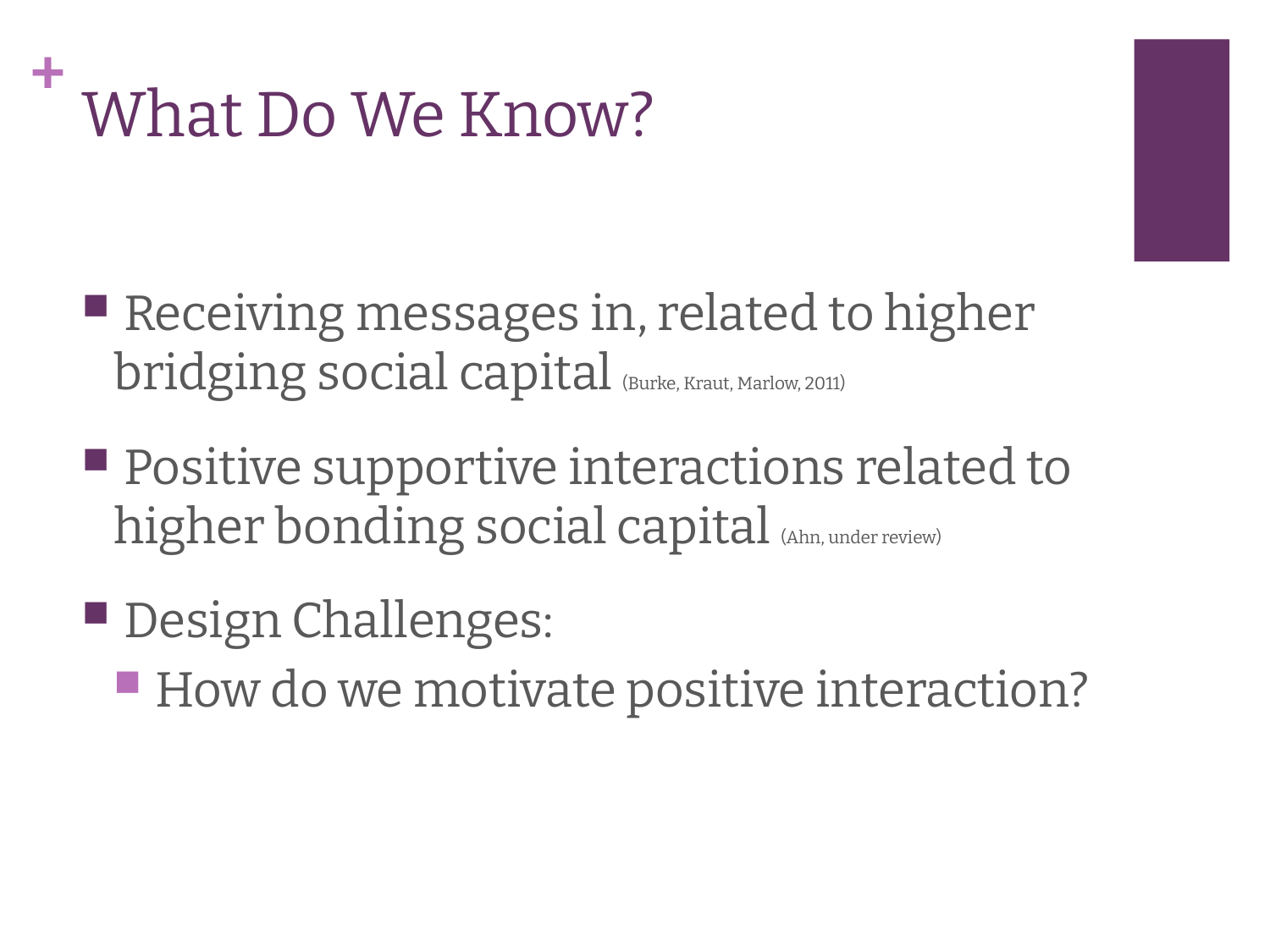

# What Do We Know?
 Receiving messages in, related to higher bridging social capital (Burke, Kraut, Marlow, 2011)
 Positive supportive interactions related to higher bonding social capital (Ahn, under review)
 Design Challenges:
 How do we motivate positive interaction?